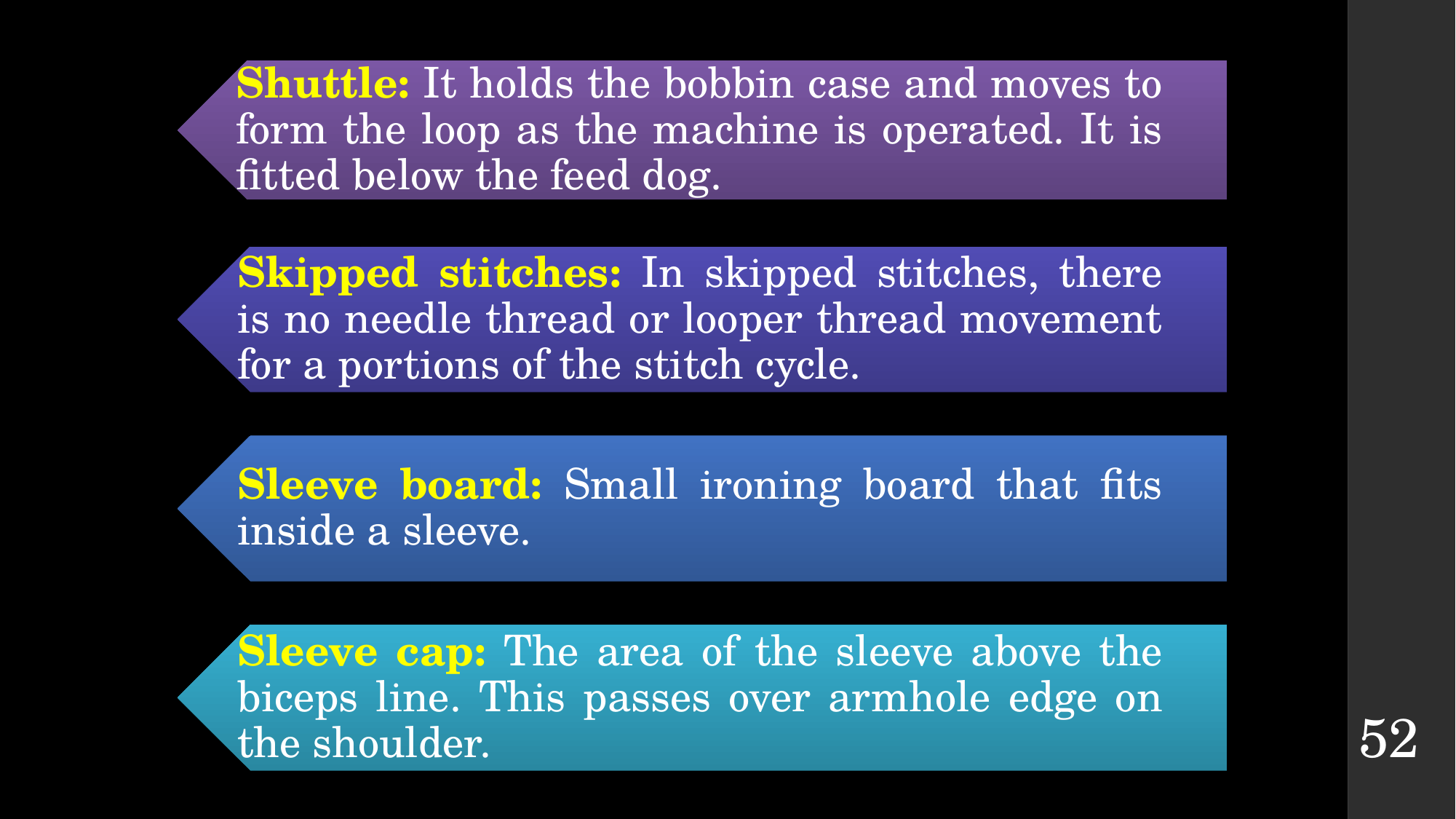

Shuttle: It holds the bobbin case and moves to form the loop as the machine is operated. It is fitted below the feed dog.
Skipped stitches: In skipped stitches, there is no needle thread or looper thread movement for a portions of the stitch cycle.
Sleeve board: Small ironing board that fits inside a sleeve.
Sleeve cap: The area of the sleeve above the biceps line. This passes over armhole edge on the shoulder.
52